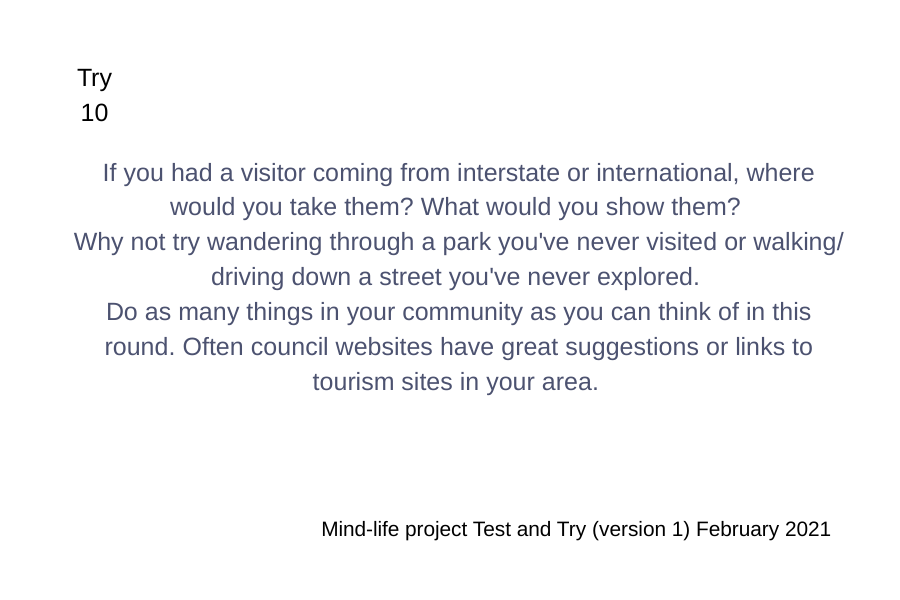

Try 10
If you had a visitor coming from interstate or international, where would you take them? What would you show them?
Why not try wandering through a park you've never visited or walking/ driving down a street you've never explored.
Do as many things in your community as you can think of in this round. Often council websites have great suggestions or links to tourism sites in your area.
Mind-life project Test and Try (version 1) February 2021